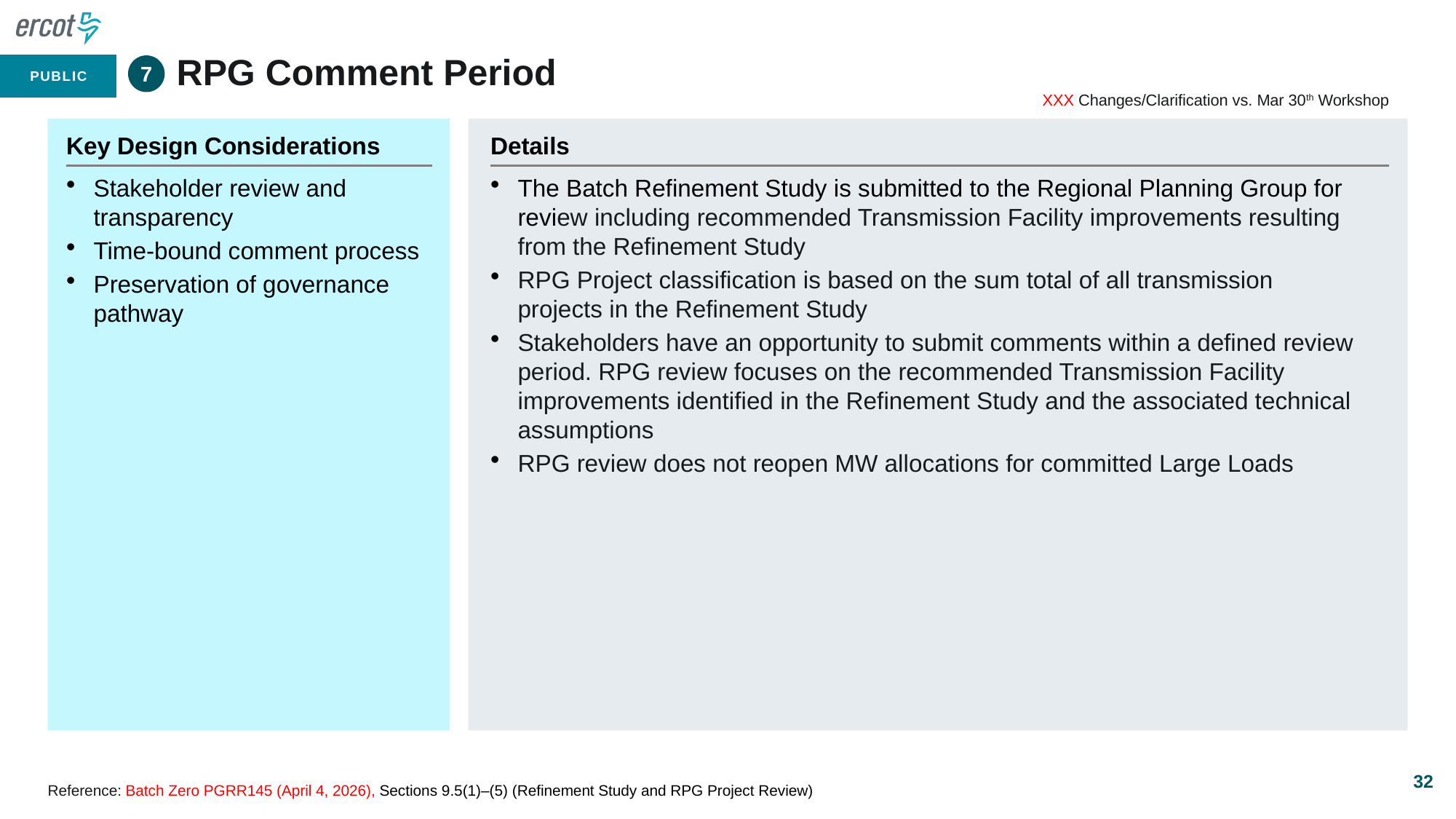

RPG Comment Period
7
XXX Changes/Clarification vs. Mar 30th Workshop

Key Design Considerations
Details
Stakeholder review and transparency
Time-bound comment process
Preservation of governance pathway
The Batch Refinement Study is submitted to the Regional Planning Group for review including recommended Transmission Facility improvements resulting from the Refinement Study
RPG Project classification is based on the sum total of all transmission projects in the Refinement Study
Stakeholders have an opportunity to submit comments within a defined review period. RPG review focuses on the recommended Transmission Facility improvements identified in the Refinement Study and the associated technical assumptions
RPG review does not reopen MW allocations for committed Large Loads

update (highlight changes)
32
Reference: Batch Zero PGRR145 (April 4, 2026), Sections 9.5(1)–(5) (Refinement Study and RPG Project Review)